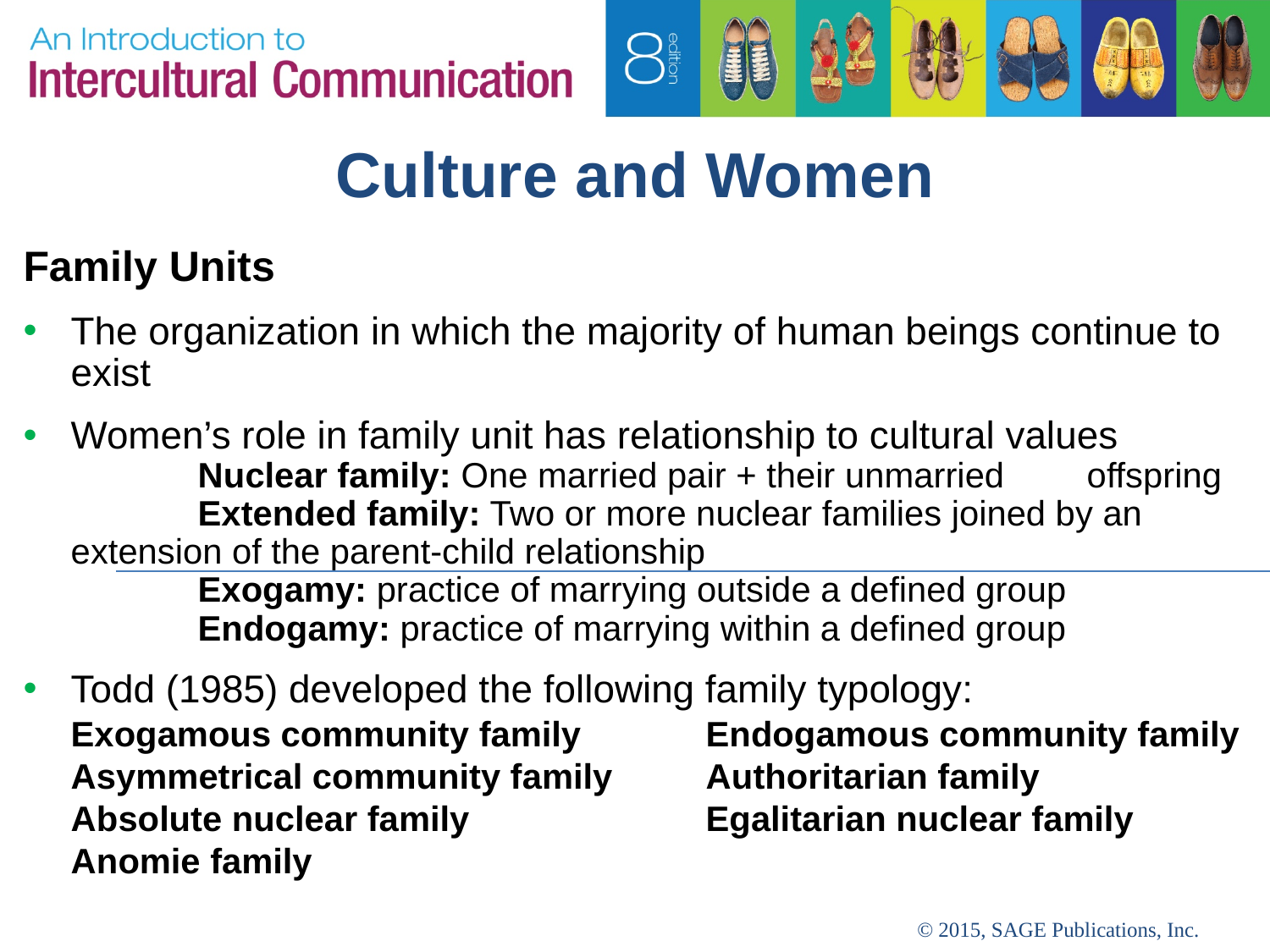

# Culture and Women
Family Units
The organization in which the majority of human beings continue to exist
Women’s role in family unit has relationship to cultural values
		Nuclear family: One married pair + their unmarried 	offspring
		Extended family: Two or more nuclear families joined by an 	extension of the parent-child relationship
		Exogamy: practice of marrying outside a defined group
		Endogamy: practice of marrying within a defined group
Todd (1985) developed the following family typology:
	Exogamous community family 	Endogamous community family
	Asymmetrical community family 	Authoritarian family
	Absolute nuclear family 		Egalitarian nuclear family
	Anomie family
© 2015, SAGE Publications, Inc.